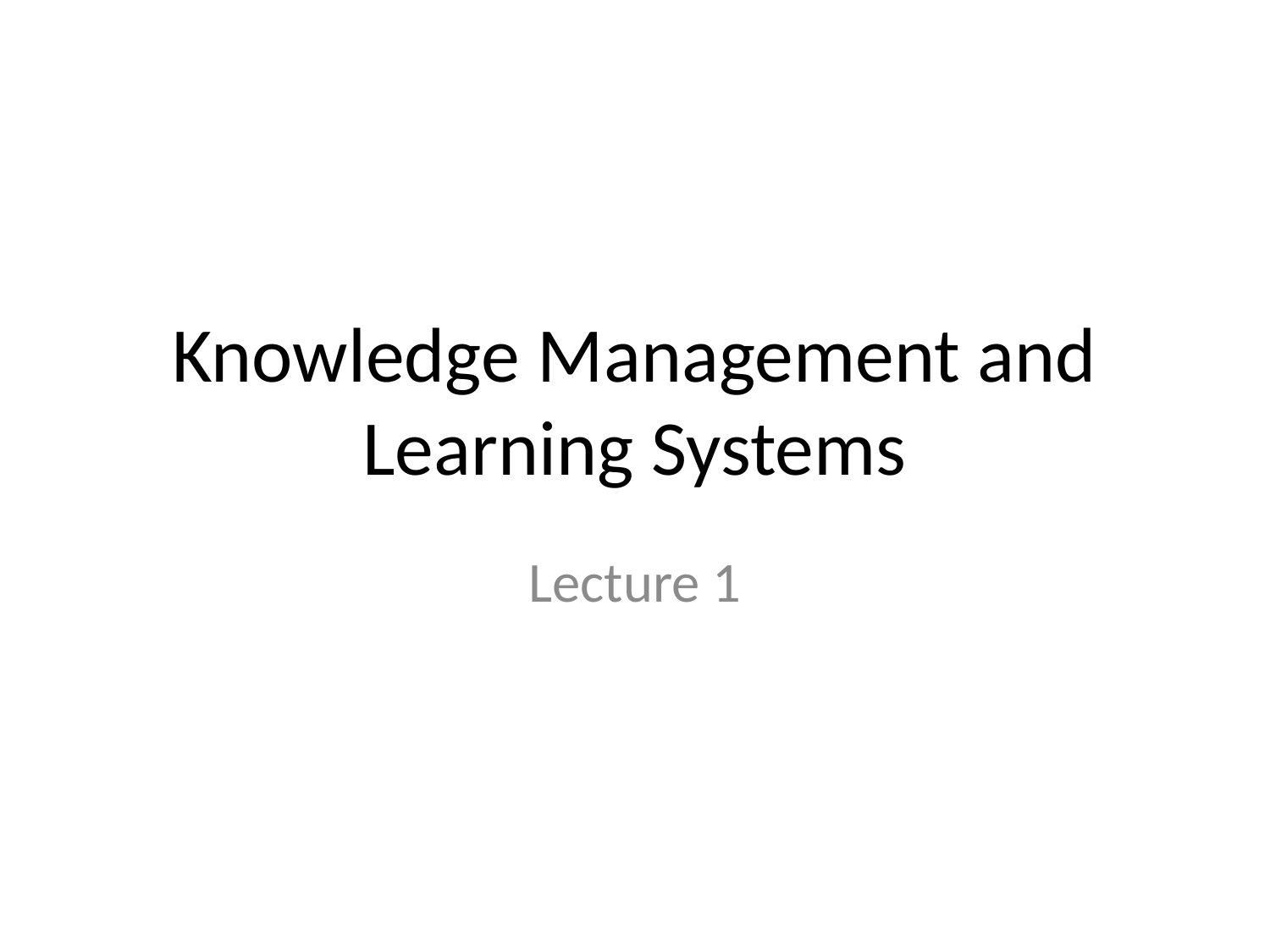

# Knowledge Management and Learning Systems
Lecture 1